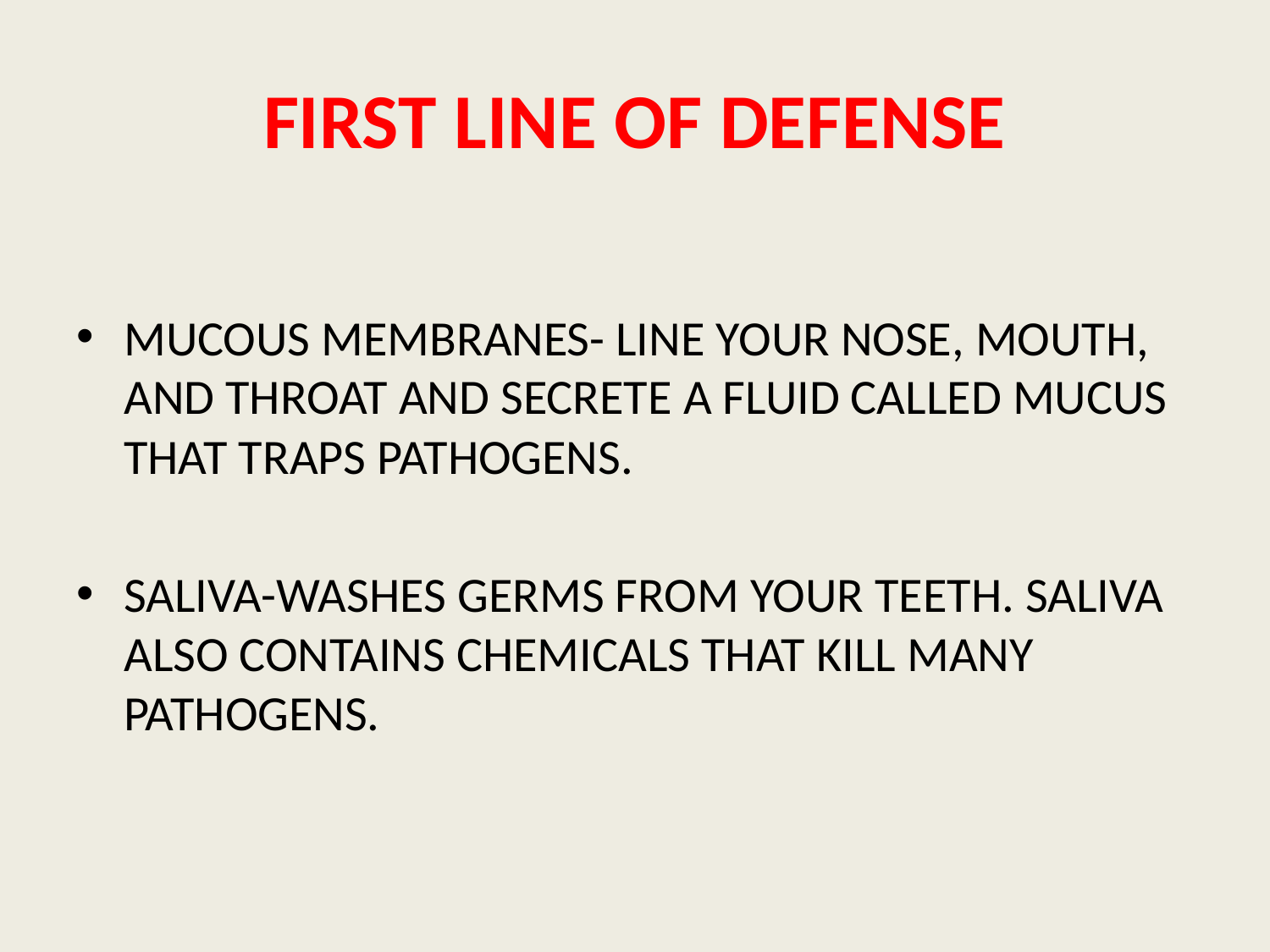

# FIRST LINE OF DEFENSE

MUCOUS MEMBRANES- LINE YOUR NOSE, MOUTH, AND THROAT AND SECRETE A FLUID CALLED MUCUS THAT TRAPS PATHOGENS.

SALIVA-WASHES GERMS FROM YOUR TEETH. SALIVA ALSO CONTAINS CHEMICALS THAT KILL MANY PATHOGENS.